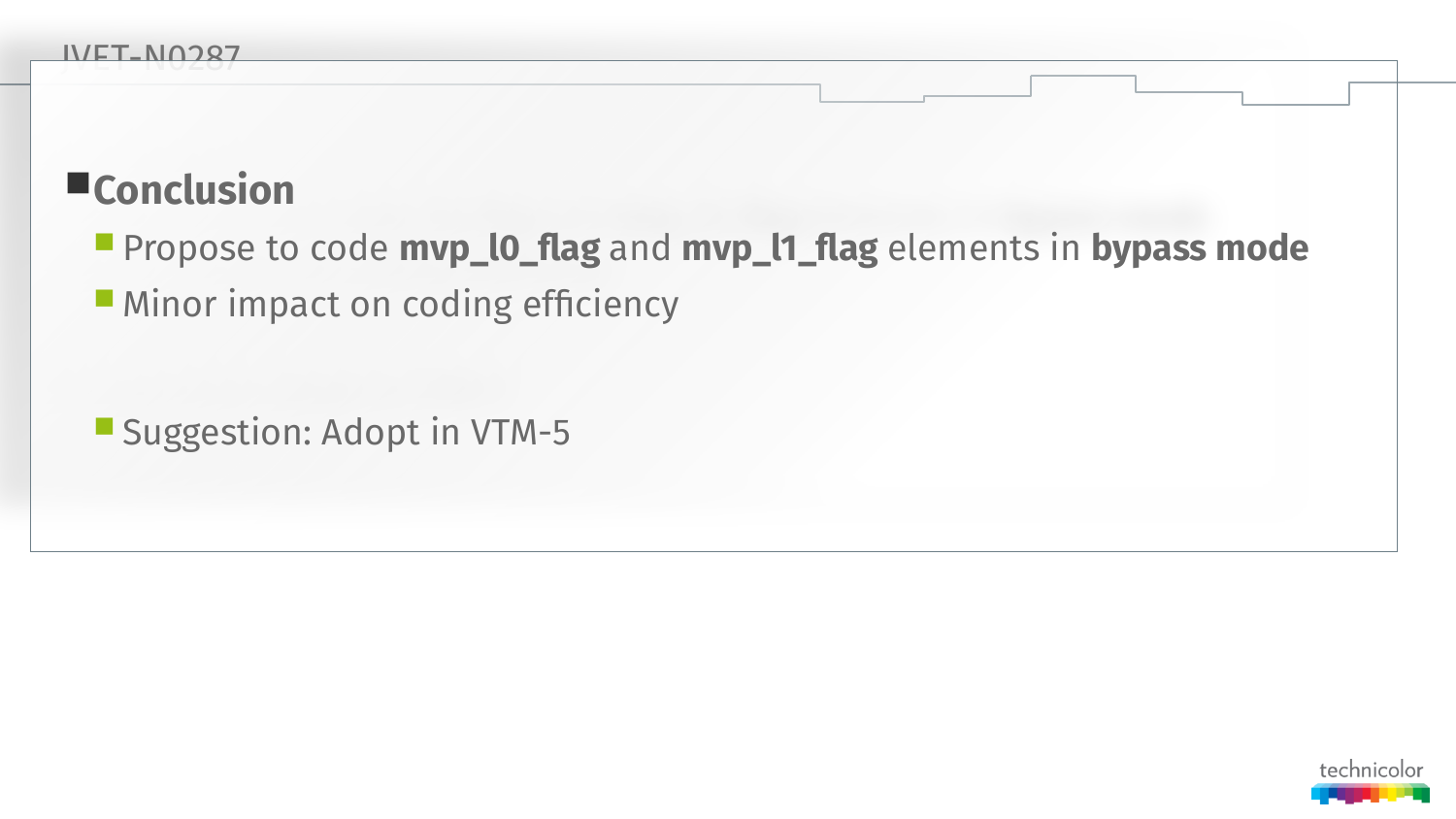

# JVET-N0287
Conclusion
Propose to code mvp_l0_flag and mvp_l1_flag elements in bypass mode
Minor impact on coding efficiency

Suggestion: Adopt in VTM-5